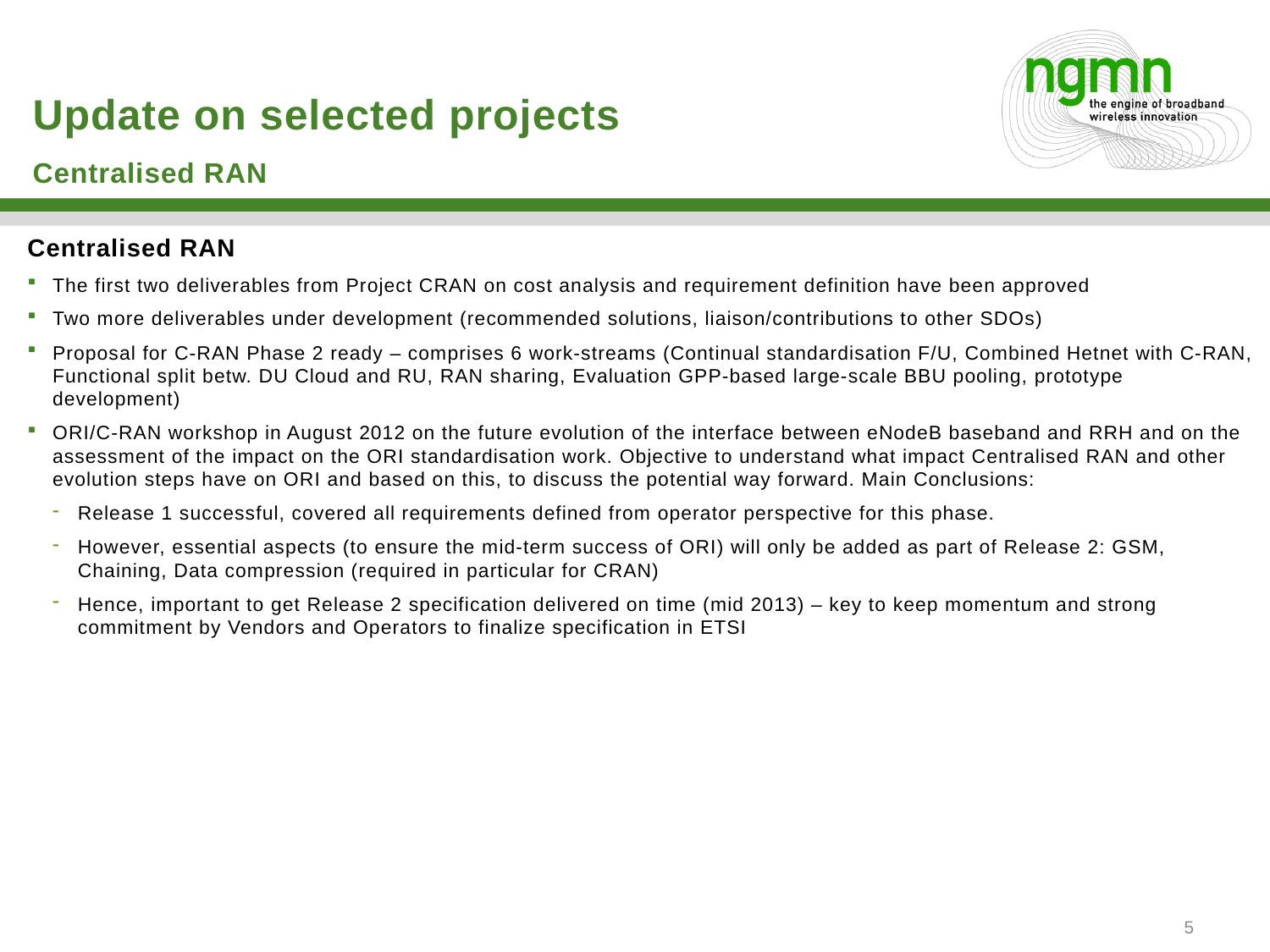

# Update on selected projects
Centralised RAN
Centralised RAN
The first two deliverables from Project CRAN on cost analysis and requirement definition have been approved
Two more deliverables under development (recommended solutions, liaison/contributions to other SDOs)
Proposal for C-RAN Phase 2 ready – comprises 6 work-streams (Continual standardisation F/U, Combined Hetnet with C-RAN, Functional split betw. DU Cloud and RU, RAN sharing, Evaluation GPP-based large-scale BBU pooling, prototype development)
ORI/C-RAN workshop in August 2012 on the future evolution of the interface between eNodeB baseband and RRH and on the assessment of the impact on the ORI standardisation work. Objective to understand what impact Centralised RAN and other evolution steps have on ORI and based on this, to discuss the potential way forward. Main Conclusions:
Release 1 successful, covered all requirements defined from operator perspective for this phase.
However, essential aspects (to ensure the mid-term success of ORI) will only be added as part of Release 2: GSM, Chaining, Data compression (required in particular for CRAN)
Hence, important to get Release 2 specification delivered on time (mid 2013) – key to keep momentum and strong commitment by Vendors and Operators to finalize specification in ETSI

5